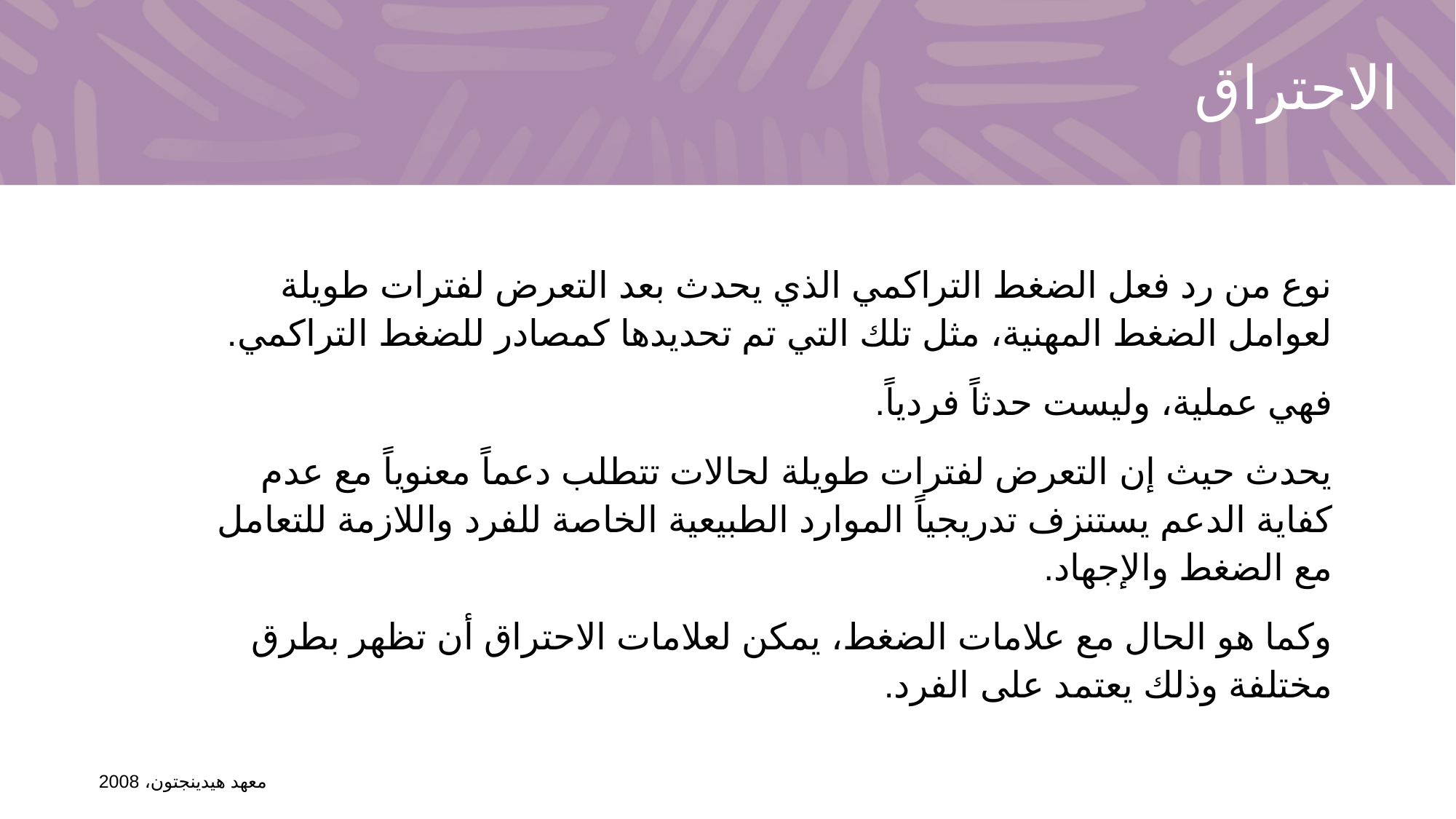

# الاحتراق
نوع من رد فعل الضغط التراكمي الذي يحدث بعد التعرض لفترات طويلة لعوامل الضغط المهنية، مثل تلك التي تم تحديدها كمصادر للضغط التراكمي.
فهي عملية، وليست حدثاً فردياً.
يحدث حيث إن التعرض لفترات طويلة لحالات تتطلب دعماً معنوياً مع عدم كفاية الدعم يستنزف تدريجياً الموارد الطبيعية الخاصة للفرد واللازمة للتعامل مع الضغط والإجهاد.
وكما هو الحال مع علامات الضغط، يمكن لعلامات الاحتراق أن تظهر بطرق مختلفة وذلك يعتمد على الفرد.

معهد هيدينجتون، 2008